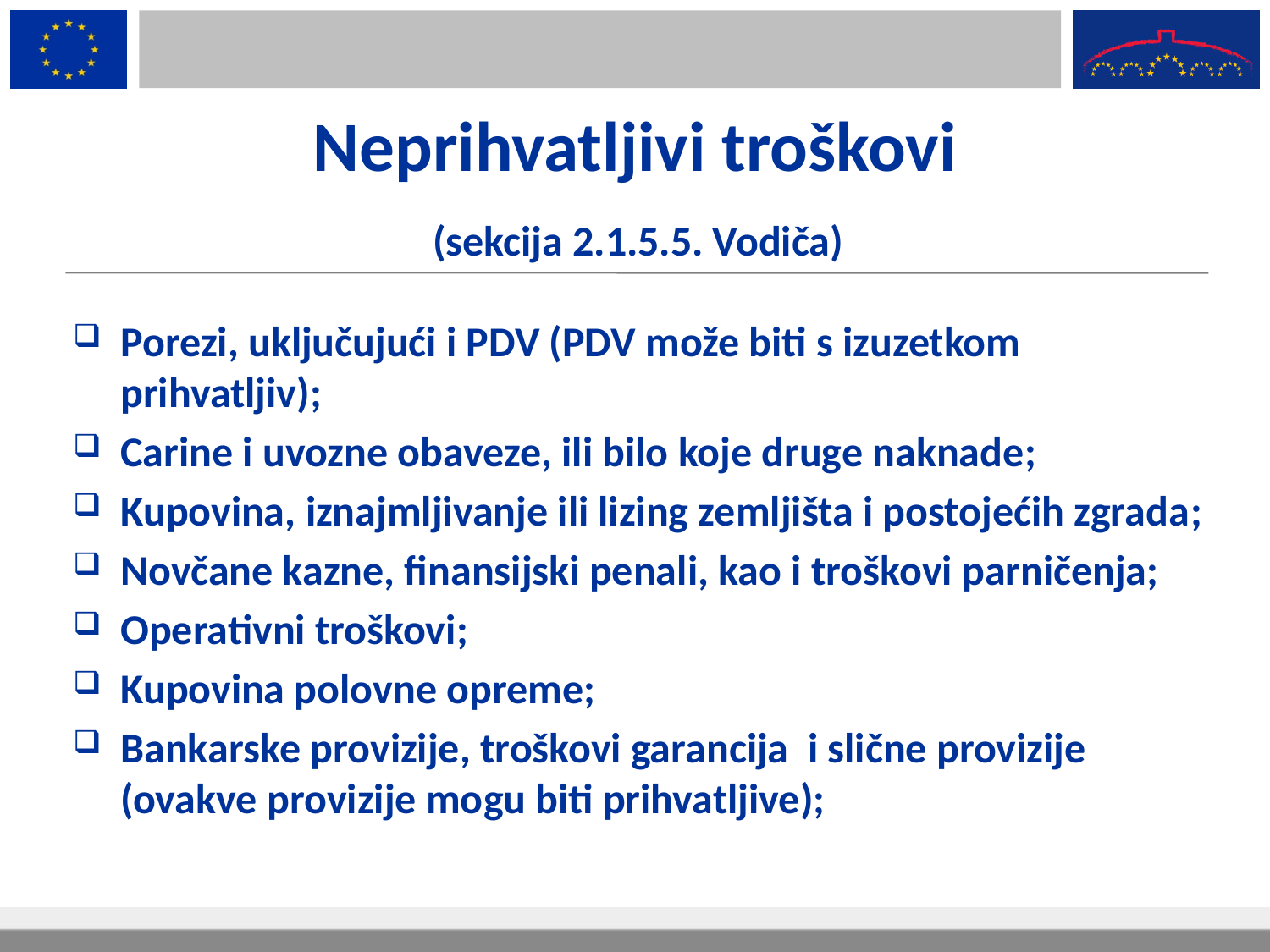

# Neprihvatljivi troškovi (sekcija 2.1.5.5. Vodiča)
Porezi, uključujući i PDV (PDV može biti s izuzetkom prihvatljiv);
Carine i uvozne obaveze, ili bilo koje druge naknade;
Kupovina, iznajmljivanje ili lizing zemljišta i postojećih zgrada;
Novčane kazne, finansijski penali, kao i troškovi parničenja;
Operativni troškovi;
Kupovina polovne opreme;
Bankarske provizije, troškovi garancija  i slične provizije   (ovakve provizije mogu biti prihvatljive);